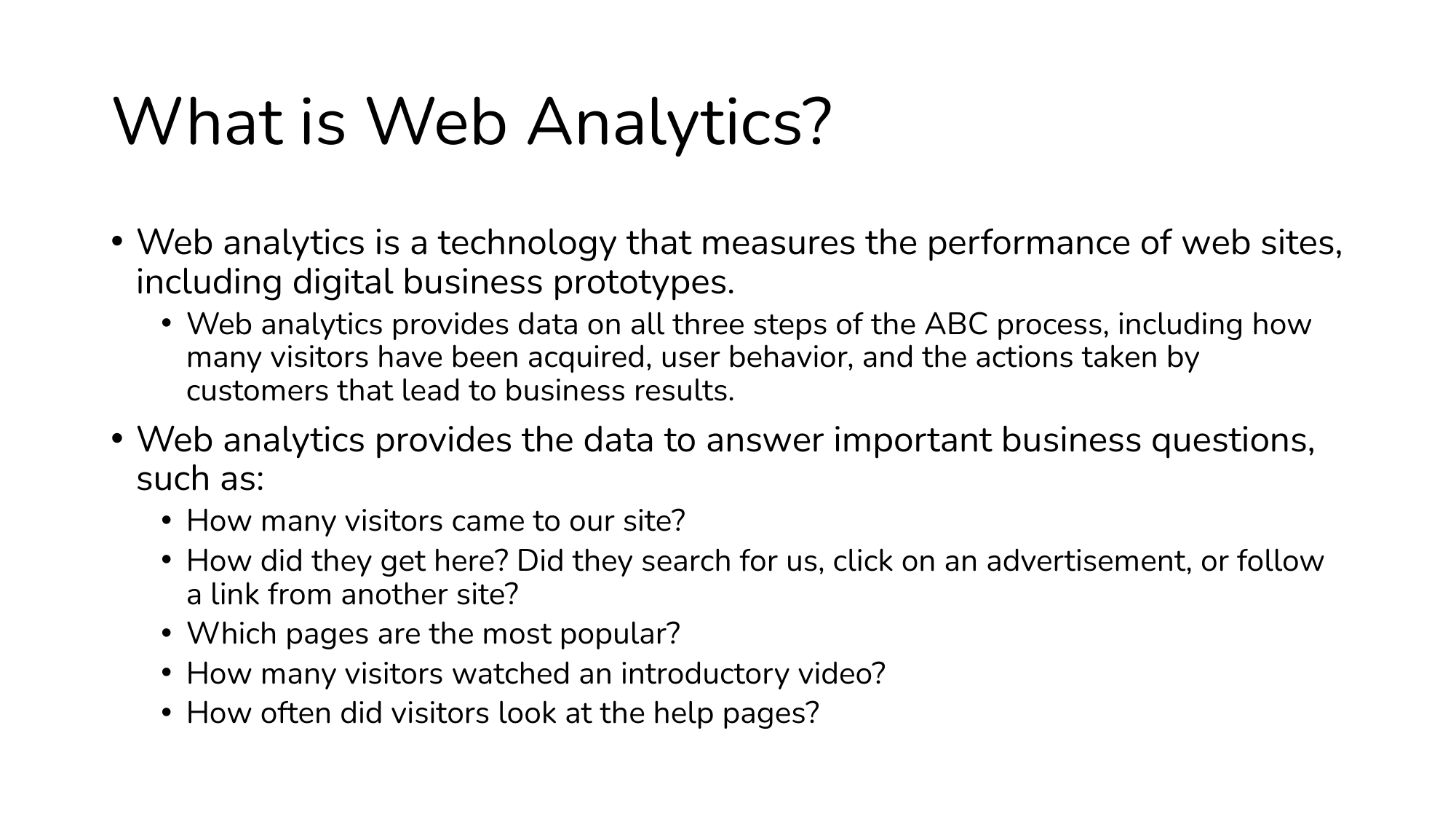

# What is Web Analytics?
Web analytics is a technology that measures the performance of web sites, including digital business prototypes.
Web analytics provides data on all three steps of the ABC process, including how many visitors have been acquired, user behavior, and the actions taken by customers that lead to business results.
Web analytics provides the data to answer important business questions, such as:
How many visitors came to our site?
How did they get here? Did they search for us, click on an advertisement, or follow a link from another site?
Which pages are the most popular?
How many visitors watched an introductory video?
How often did visitors look at the help pages?